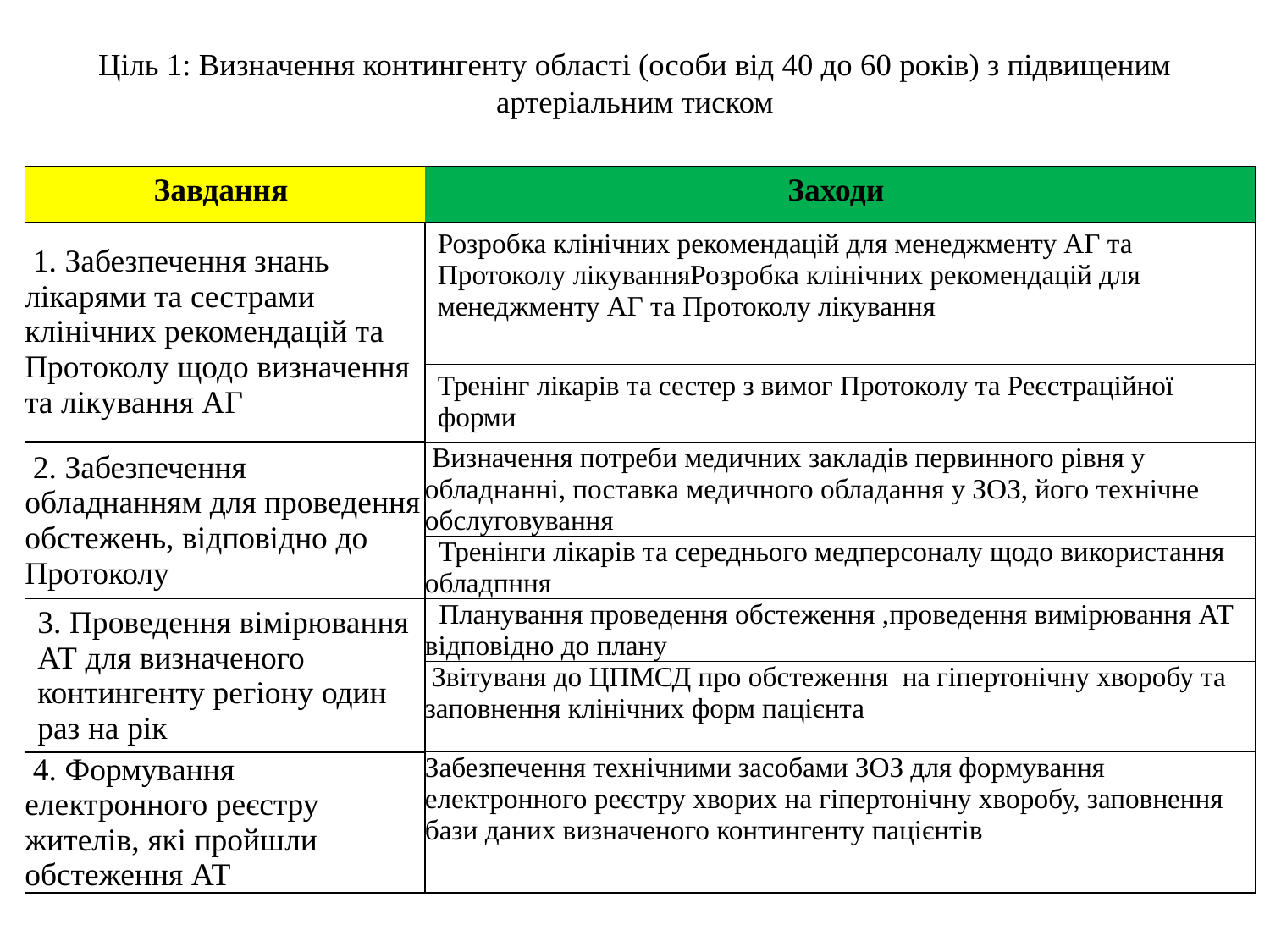

# Ціль 1: Визначення контингенту області (особи від 40 до 60 років) з підвищеним артеріальним тиском
| Завдання | Заходи |
| --- | --- |
| 1. Забезпечення знань лікарями та сестрами клінічних рекомендацій та Протоколу щодо визначення та лікування АГ | Розробка клінічних рекомендацій для менеджменту АГ та Протоколу лікуванняРозробка клінічних рекомендацій для менеджменту АГ та Протоколу лікування |
|  | Тренінг лікарів та сестер з вимог Протоколу та Реєстраційної форми |
| 2. Забезпечення обладнанням для проведення обстежень, відповідно до Протоколу | Визначення потреби медичних закладів первинного рівня у обладнанні, поставка медичного обладання у ЗОЗ, його технічне обслуговування |
|  | Тренінги лікарів та середнього медперсоналу щодо використання обладпння |
| 3. Проведення вімірювання АТ для визначеного контингенту регіону один раз на рік | Планування проведення обстеження ,проведення вимірювання АТ відповідно до плану |
|  | Звітуваня до ЦПМСД про обстеження на гіпертонічну хворобу та заповнення клінічних форм пацієнта |
| 4. Формування електронного реєстру жителів, які пройшли обстеження АТ | Забезпечення технічними засобами ЗОЗ для формування електронного реєстру хворих на гіпертонічну хворобу, заповнення бази даних визначеного контингенту пацієнтів |